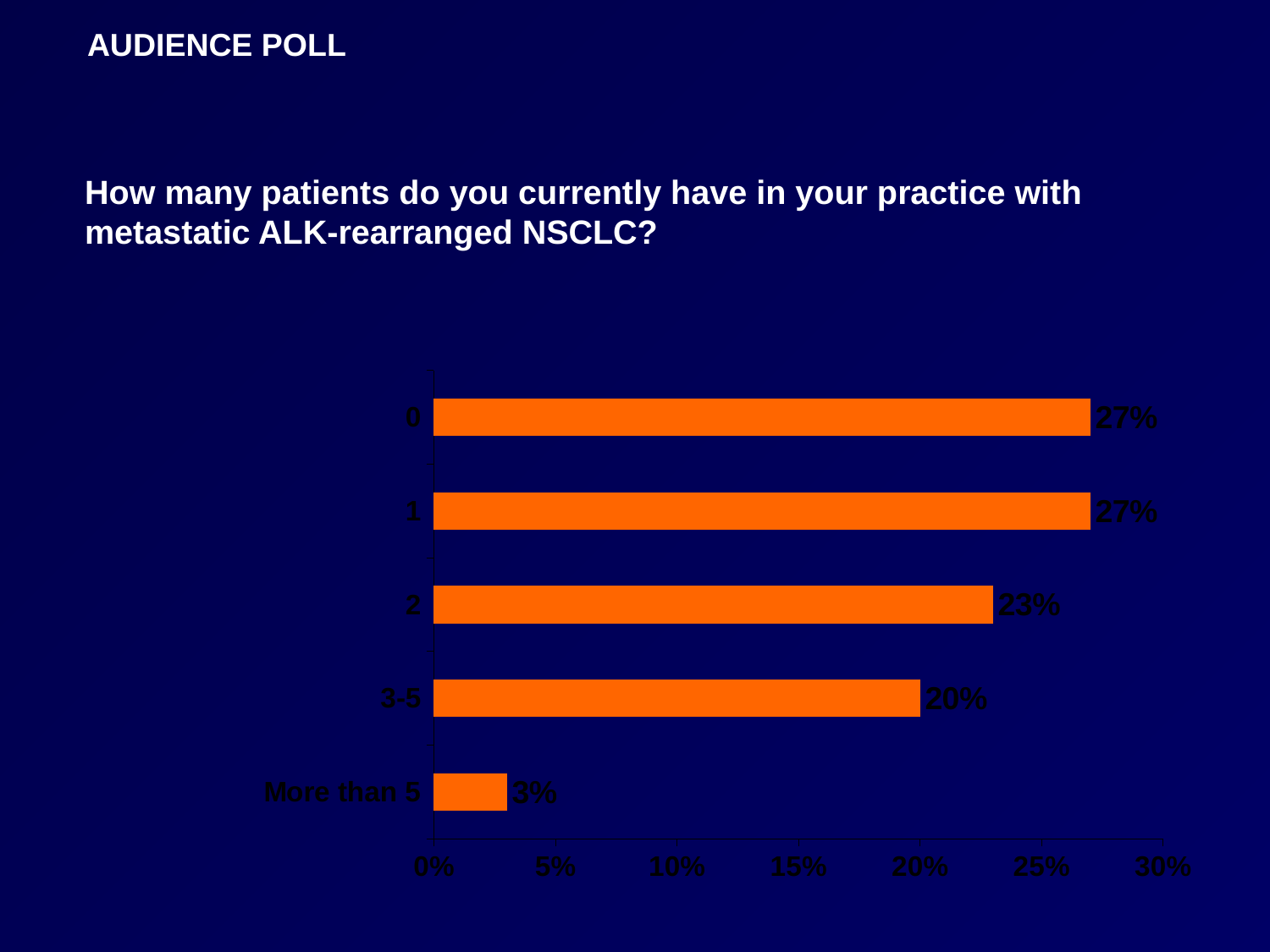

AUDIENCE POLL
How many patients do you currently have in your practice with metastatic ALK-rearranged NSCLC?

### Chart

| Category | Series 1 |
|---|---|
| More than 5 | 0.03 |
| 3-5 | 0.2 |
| 2 | 0.23 |
| 1 | 0.27 |
| 0 | 0.27 |